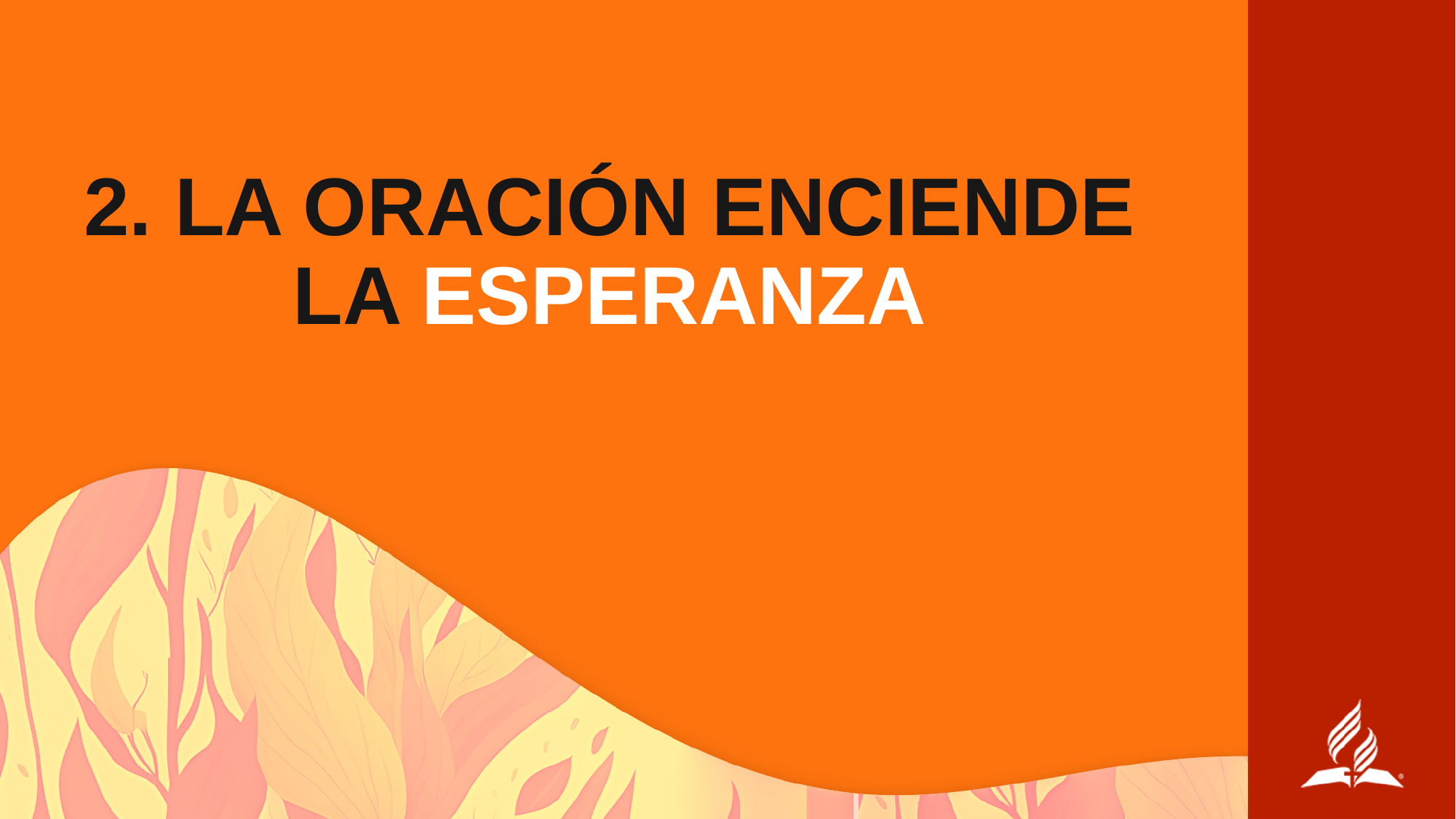

# 2. LA ORACIÓN ENCIENDE LA ESPERANZA